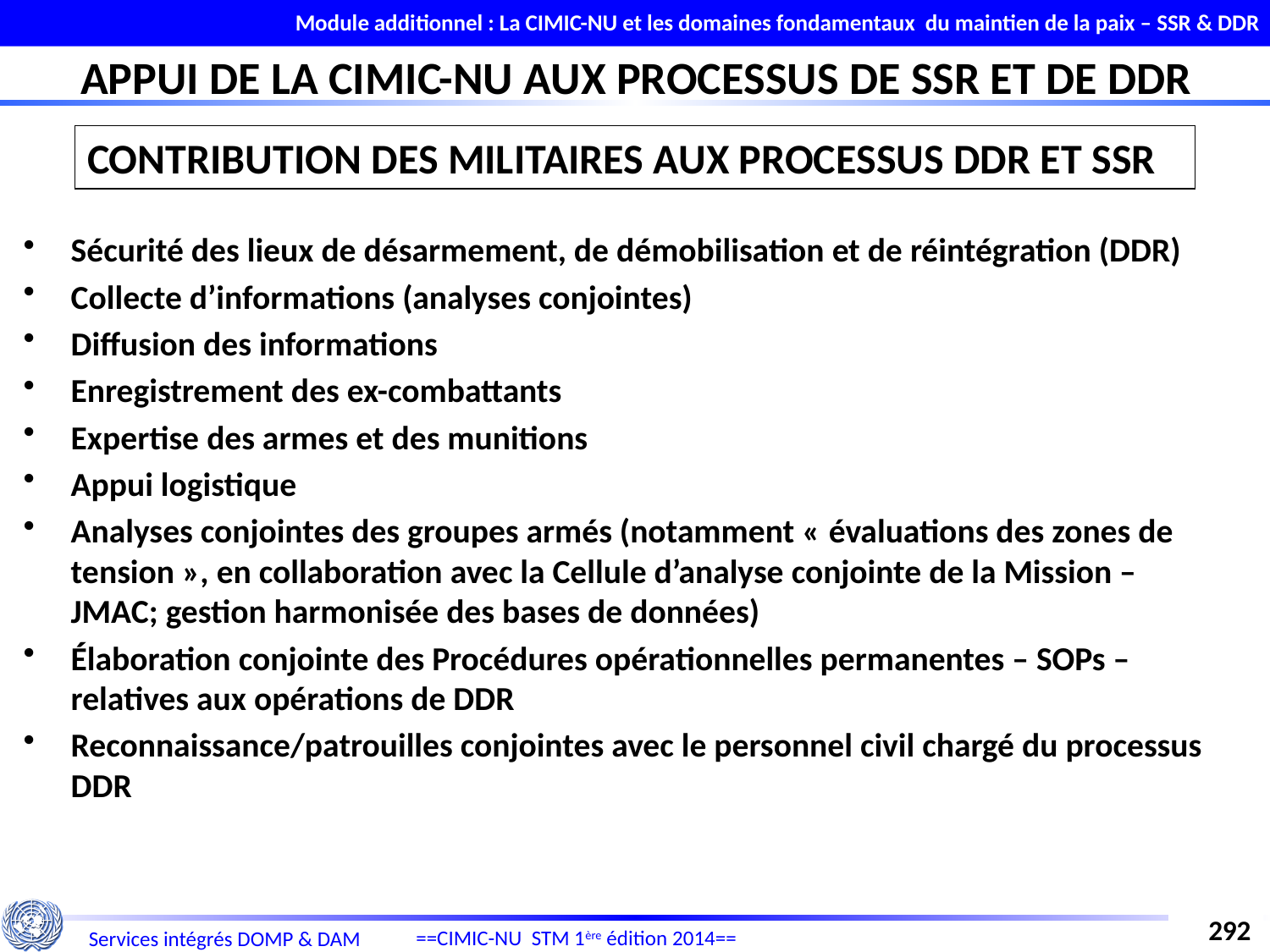

Module additionnel : La CIMIC-NU et les domaines fondamentaux  du maintien de la paix – SSR & DDR
APPUI DE LA CIMIC-NU AUX PROCESSUS DE SSR ET DE DDR
CONTRIBUTION DES MILITAIRES AUX PROCESSUS DDR ET SSR
Sécurité des lieux de désarmement, de démobilisation et de réintégration (DDR)
Collecte d’informations (analyses conjointes)
Diffusion des informations
Enregistrement des ex-combattants
Expertise des armes et des munitions
Appui logistique
Analyses conjointes des groupes armés (notamment « évaluations des zones de tension », en collaboration avec la Cellule d’analyse conjointe de la Mission – JMAC; gestion harmonisée des bases de données)
Élaboration conjointe des Procédures opérationnelles permanentes – SOPs – relatives aux opérations de DDR
Reconnaissance/patrouilles conjointes avec le personnel civil chargé du processus DDR

292
==CIMIC-NU  STM 1ère édition 2014==
Services intégrés DOMP & DAM